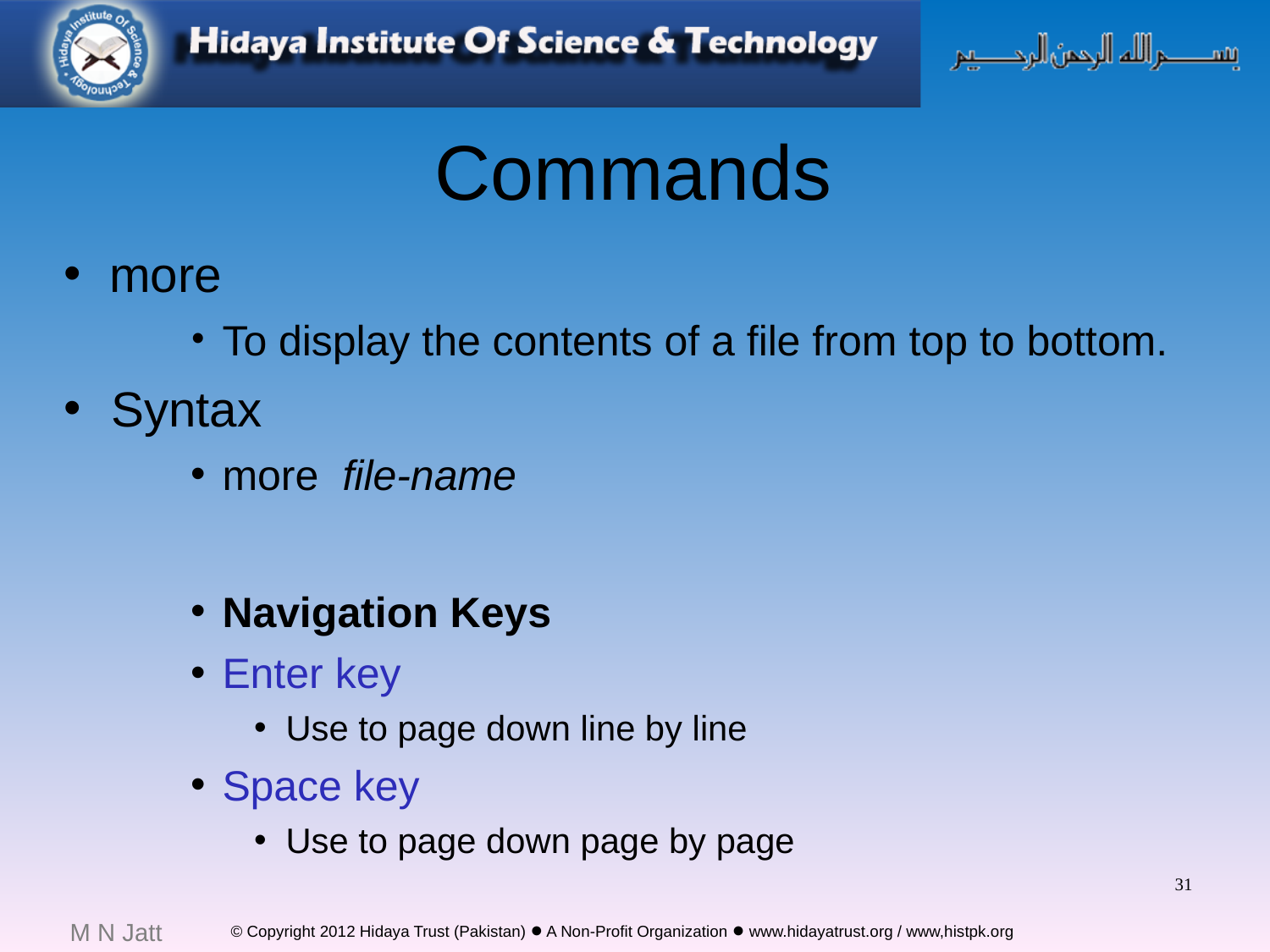

# Commands
more
To display the contents of a file from top to bottom.
Syntax
more  file-name

Navigation Keys
Enter key
Use to page down line by line
Space key
Use to page down page by page
31